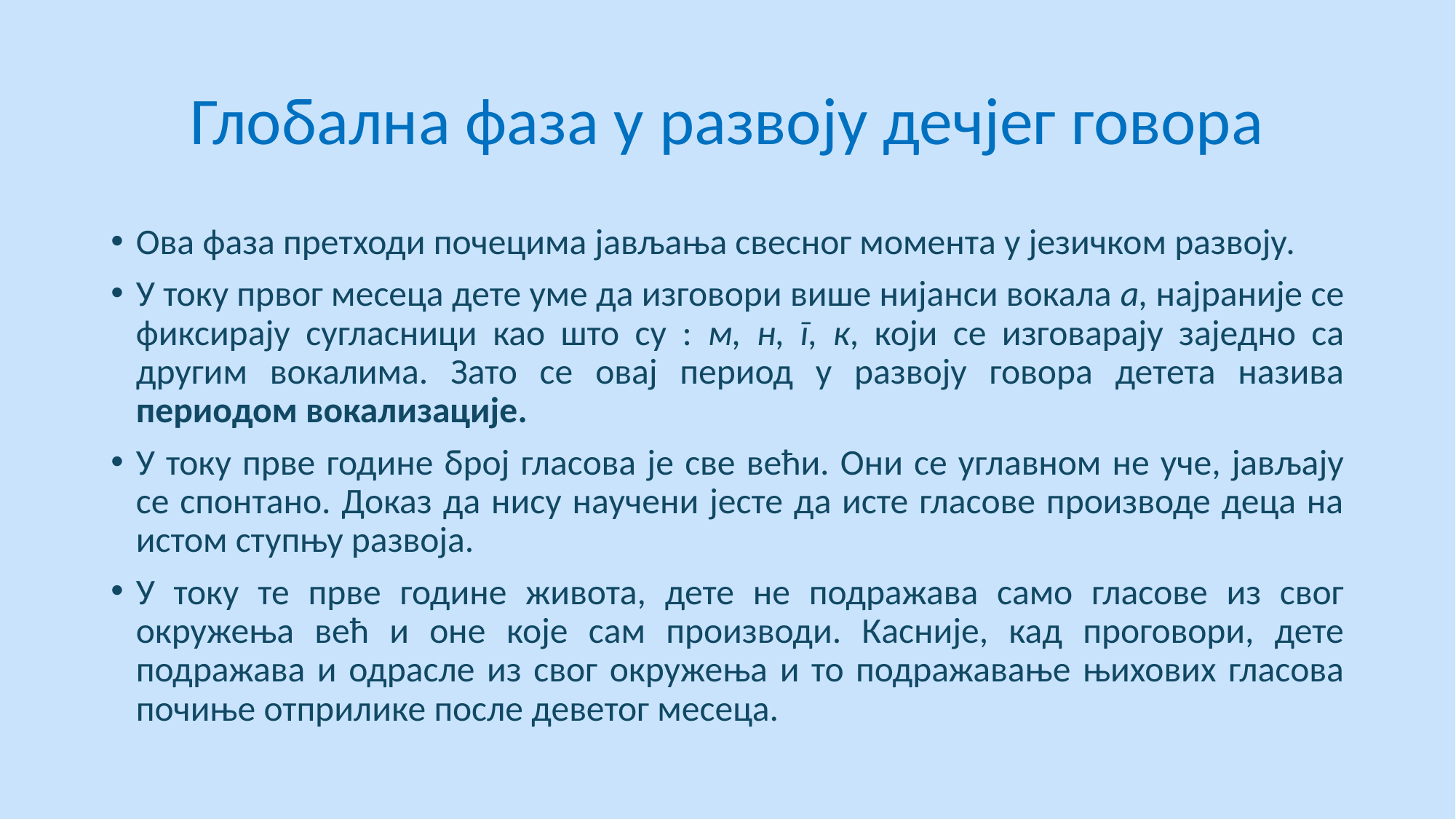

# Глобална фаза у развоју дечјег говора
Ова фаза претходи почецима јављања свесног момента у језичком развоју.
У току првог месеца дете уме да изговори више нијанси вокала а, најраније се фиксирају сугласници као што су : м, н, г, к, који се изговарају заједно са другим вокалима. Зато се овај период у развоју говора детета назива периодом вокализације.
У току прве године број гласова је све већи. Они се углавном не уче, јављају се спонтано. Доказ да нису научени јесте да исте гласове производе деца на истом ступњу развоја.
У току те прве године живота, дете не подражава само гласове из свог окружења већ и оне које сам производи. Касније, кад проговори, дете подражава и одрасле из свог окружења и то подражавање њихових гласова почиње отприлике после деветог месеца.